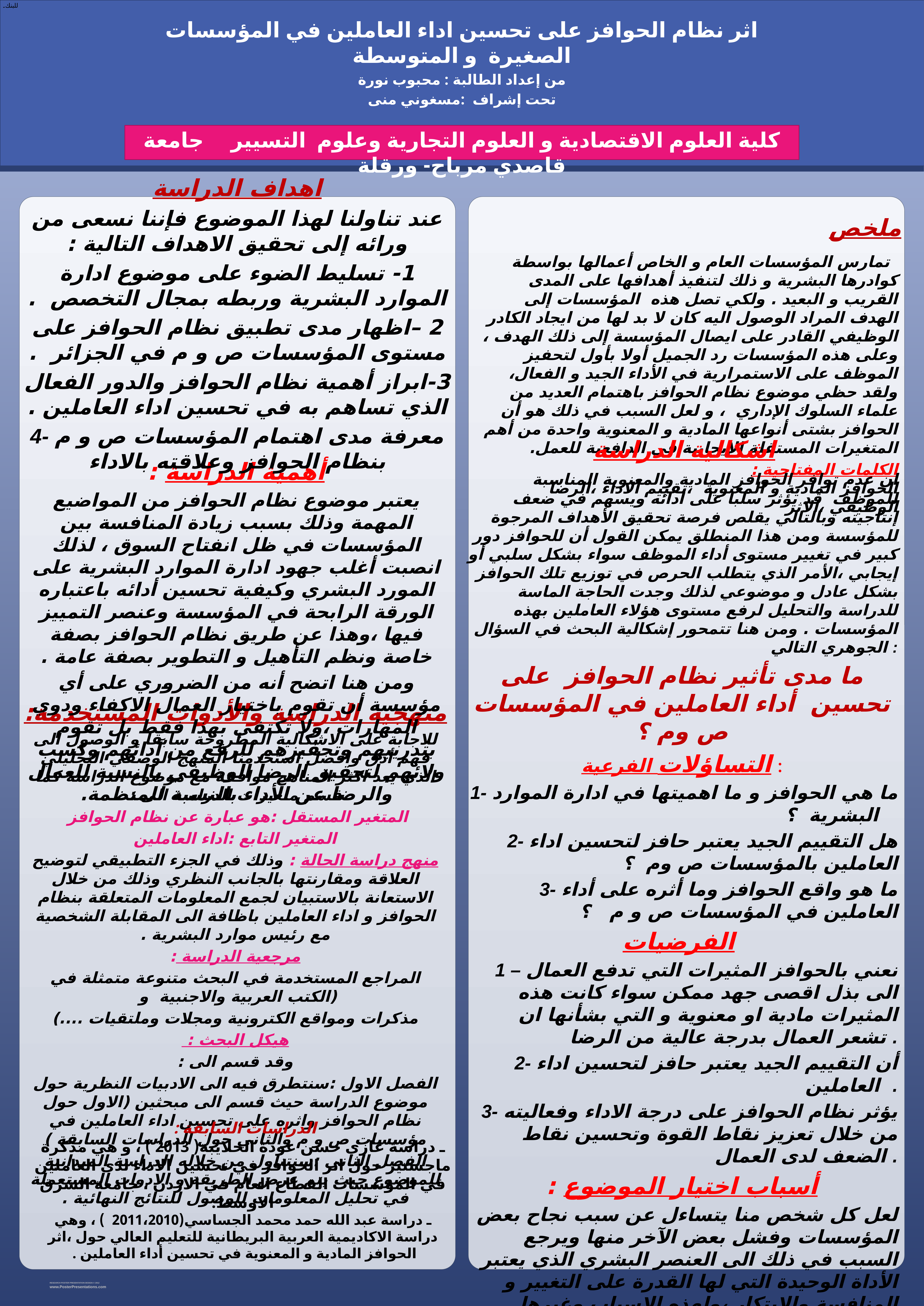

للبنك.

.
لأولى
.
اثر نظام الحوافز على تحسين اداء العاملين في المؤسسات الصغيرة  و المتوسطة

من إعداد الطالبة : محبوب نورة
تحت إشراف  :مسغوني منى

كلية العلوم الاقتصادية و العلوم التجارية وعلوم  التسيير     جامعة قاصدي مرباح- ورقلة

ملخص
اهداف الدراسة
عند تناولنا لهذا الموضوع فإننا نسعى من ورائه إلى تحقيق الاهداف التالية :
1- تسليط الضوء على موضوع ادارة الموارد البشرية وربطه بمجال التخصص  .
2 –اظهار مدى تطبيق نظام الحوافز على مستوى المؤسسات ص و م في الجزائر  .
3-ابراز أهمية نظام الحوافز والدور الفعال الذي تساهم به في تحسين اداء العاملين .
4- معرفة مدى اهتمام المؤسسات ص و م بنظام الحوافز وعلاقته بالاداء

  تمارس المؤسسات العام و الخاص أعمالها بواسطة كوادرها البشرية و ذلك لتنفيذ أهدافها على المدى القريب و البعيد . ولكي تصل هذه  المؤسسات إلى الهدف المراد الوصول اليه كان لا بد لها من ايجاد الكادر الوظيفي القادر على ايصال المؤسسة إلى ذلك الهدف ، وعلى هذه المؤسسات رد الجميل أولا بأول لتحفيز الموظف على الاستمرارية في الأداء الجيد و الفعال، ولقد حظي موضوع نظام الحوافز باهتمام العديد من علماء السلوك الإداري  ، و لعل السبب في ذلك هو أن الحوافز بشتى أنواعها المادية و المعنوية واحدة من أهم المتغيرات المستقلة الإيجابية في الدافعية للعمل.
الكلمات المفتاحية :
الحوافز المادية و المعنوية  ،تقييم الاداء ،الرضا الوظيفي ،الاثر

 اشكالية الدراسة
     ان عدم توافر الحوافز المادية والمعنوية المناسبة للموظف  قد يؤثر سلبا على أدائه ويسهم في ضعف إنتاجيته وبالتالي يقلص فرصة تحقيق الأهداف المرجوة للمؤسسة ومن هذا المنطلق يمكن القول أن للحوافز دور كبير في تغيير مستوى أداء الموظف سواء بشكل سلبي أو إيجابي ،الأمر الذي يتطلب الحرص في توزيع تلك الحوافز بشكل عادل و موضوعي لذلك وجدت الحاجة الماسة للدراسة والتحليل لرفع مستوى هؤلاء العاملين بهذه المؤسسات . ومن هنا تتمحور إشكالية البحث في السؤال الجوهري التالي :
ما مدى تأثير نظام الحوافز  على تحسين  أداء العاملين في المؤسسات ص وم ؟
التساؤلات الفرعية :
1- ما هي الحوافز و ما اهميتها في ادارة الموارد البشرية  ؟
2- هل التقييم الجيد يعتبر حافز لتحسين اداء العاملين بالمؤسسات ص وم  ؟
3- ما هو واقع الحوافز وما أثره على أداء العاملين في المؤسسات ص و م   ؟
الفرضيات
1 – نعني بالحوافز المثيرات التي تدفع العمال الى بذل اقصى جهد ممكن سواء كانت هذه المثيرات مادية او معنوية و التي بشأنها ان تشعر العمال بدرجة عالية من الرضا .
2- أن التقييم الجيد يعتبر حافز لتحسين اداء العاملين  .
3- يؤثر نظام الحوافز على درجة الاداء وفعاليته من خلال تعزيز نقاط القوة وتحسين نقاط الضعف لدى العمال .
أسباب اختيار الموضوع :
لعل كل شخص منا يتساءل عن سبب نجاح بعض المؤسسات وفشل بعض الآخر منها ويرجع السبب في ذلك الى العنصر البشري الذي يعتبر الأداة الوحيدة التي لها القدرة على التغيير و المنافسة والابتكار ،ولهذه الاسباب وغيرها اخترنا موضوع الدراسة والمتمثل في :
- اثر نظام الحوافز  في تحسين اداء العاملين بمؤسسات الصغيرة والمتوسطة.
- تقييم كفاءة وفعالية نظام الحوافز في المؤسسات الصغيرة والمتوسطة .
- معرفة مدى قدرة المؤسسات على تقييم أداء عمالها .
- أهمية نظام الحوافز في تحسين الاداء في المؤسسات الصغيرة والمتوسطة.
أهمية الدراسة :
يعتبر موضوع نظام الحوافز من المواضيع المهمة وذلك بسبب زيادة المنافسة بين المؤسسات في ظل انفتاح السوق ، لذلك انصبت أغلب جهود ادارة الموارد البشرية على المورد البشري وكيفية تحسين أدائه باعتباره الورقة الرابحة في المؤسسة وعنصر التمييز فيها ،وهذا عن طريق نظام الحوافز بصفة خاصة ونظم التأهيل و التطوير بصفة عامة .
ومن هنا اتضح أنه من الضروري على أي مؤسسة أن تقوم باختيار العمال الاكفاء ودوي المهارات ،ولا تكتفي بهذا فقط بل تقوم بتدريبهم وتحفيزهم للرفع من آدائهم وكسب ولائهم لتحقيق الرضا الوظيفي بالنسبة للعمال والرضا عن الأداء بالنسبة للمنظمة.

منهجية الدراسة والأدوات المستخدمة:

للاجابة على الاشكالية المطروحة سابقا و الوصول الى فهم أدق وافضل استخدمنا المنهج الوصفي التحليلي الذي يعد اكثر المناهج موافقة مع موضوع الدراسة كما قسم متغيرات الدراسة الى :
المتغير المستقل :هو عبارة عن نظام الحوافز
المتغير التابع :اداء العاملين
منهج دراسة الحالة : وذلك في الجزء التطبيقي لتوضيح العلاقة ومقارنتها بالجانب النظري وذلك من خلال الاستعانة بالاستبيان لجمع المعلومات المتعلقة بنظام الحوافز و اداء العاملين باظافة الى المقابلة الشخصية مع رئيس موارد البشرية .
مرجعية الدراسة :
المراجع المستخدمة في البحث متنوعة متمثلة في (الكتب العربية والاجنبية  و
مذكرات ومواقع الكترونية ومجلات وملتقيات ....)
هيكل البحث :
وقد قسم الى :
الفصل الاول :سنتطرق فيه الى الادبيات النظرية حول موضوع الدراسة حيث قسم الى مبحثين (الاول حول نظام الحوافز واثره على تحسين اداء العاملين في مؤسسات ص و م والثاني حول الدراسات السابقة )
الفصل الثاني :سنتناول من خلاله الدراسة الميدانية للموضوع حيث يتم عرض الطريقة و الادوات المستعملة في تحليل المعلومات للوصول للنتائج النهائية .

الدراسات السابقة :
ـ دراسة غازي حسن عودة الحلايبة( 2013 ) ، و هي مذكرة ماجستير حول اثر الحوافز في تحسين الاداء لدى العاملين في المؤسسات القطاع العام في الاردن ، جامعة الشرق الاوسط.
ـ دراسة عبد الله حمد محمد الجساسي(2011،2010  ) ، وهي دراسة الاكاديمية العربية البريطانية للتعليم العالي حول ،اثر الحوافز المادية و المعنوية في تحسين أداء العاملين .